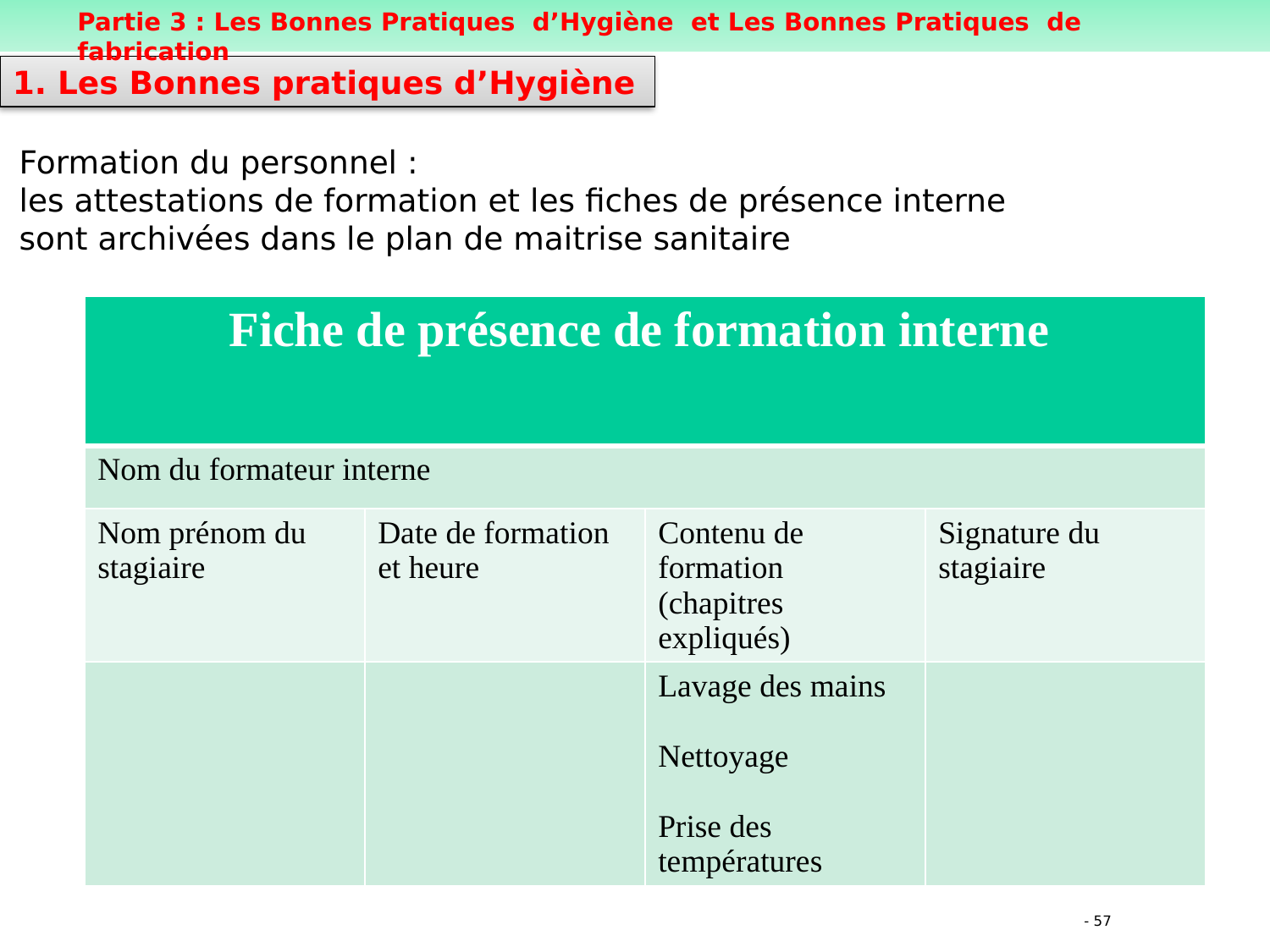

Partie 3 : Les Bonnes Pratiques  d’Hygiène  et Les Bonnes Pratiques  de fabrication
1. Les Bonnes pratiques d’Hygiène
Formation du personnel :
les attestations de formation et les fiches de présence interne
sont archivées dans le plan de maitrise sanitaire
| Fiche de présence de formation interne |  |  |  |
| --- | --- | --- | --- |
| Nom du formateur interne |  |  |  |
| Nom prénom du stagiaire | Date de formation et heure | Contenu de formation (chapitres expliqués) | Signature du stagiaire |
|  |  | Lavage des mains Nettoyage Prise des températures |  |